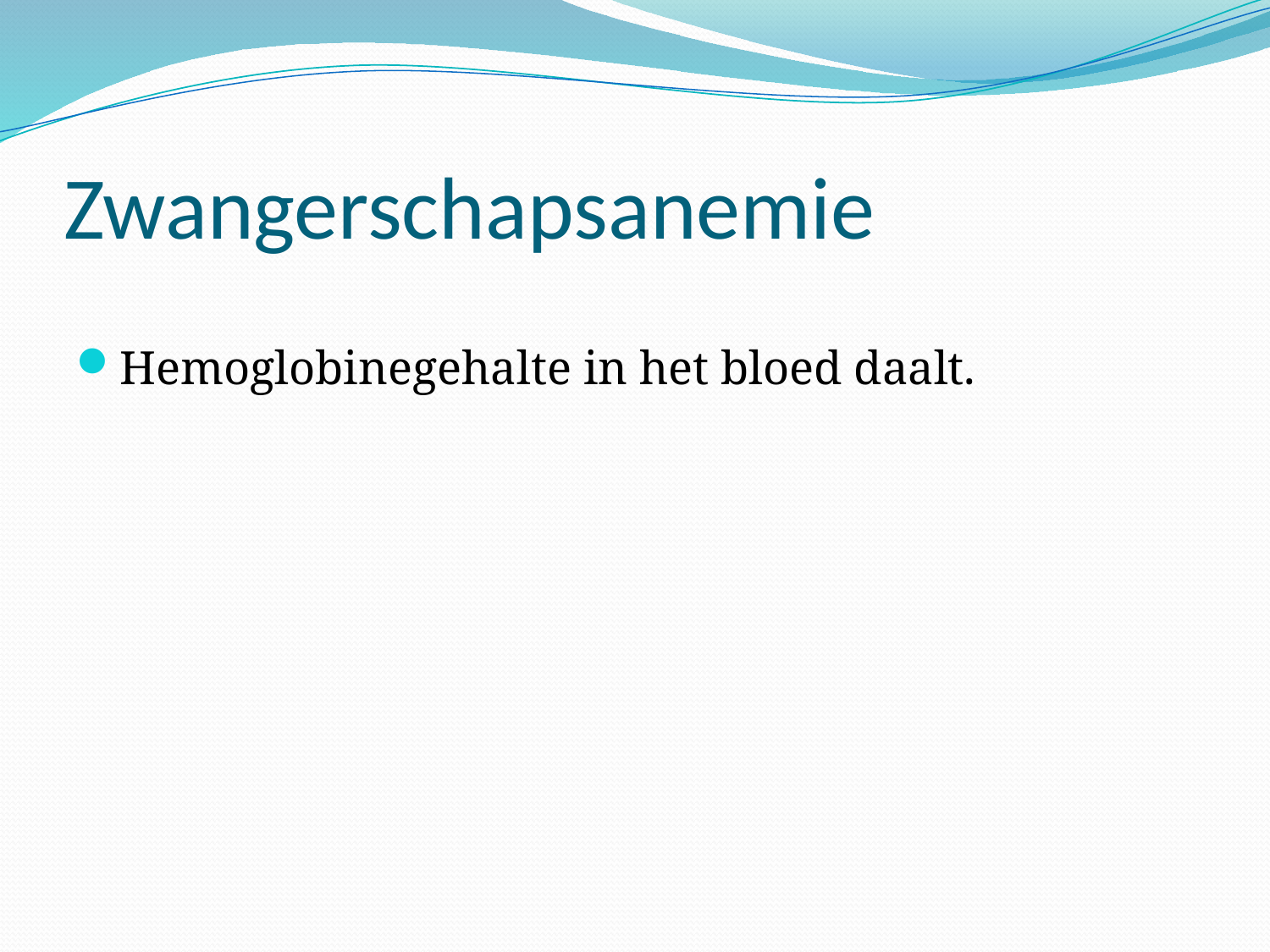

# Zwangerschapsanemie

Hemoglobinegehalte in het bloed daalt.